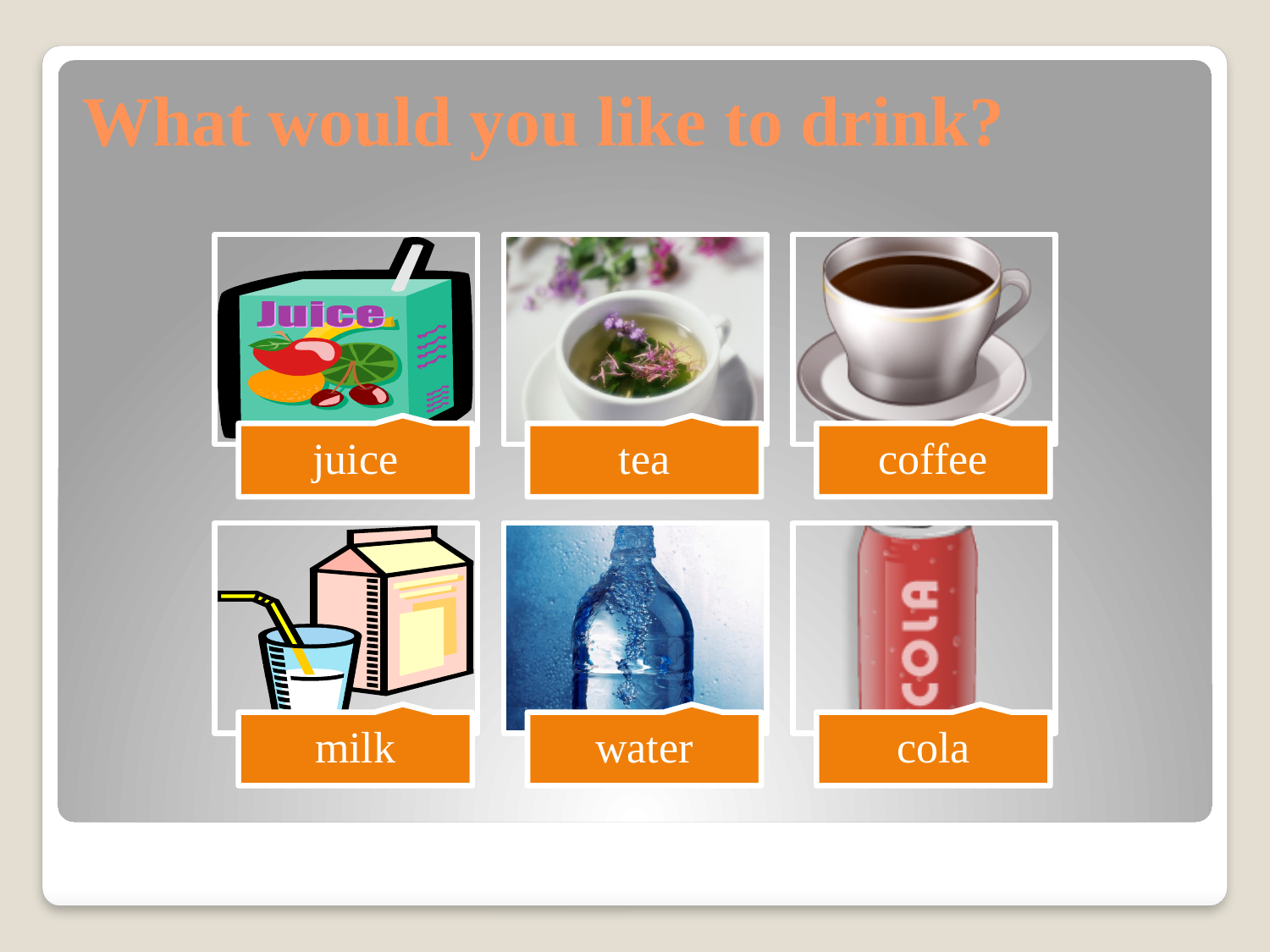

# What would you like to drink?
juice
tea
coffee
milk
water
cola